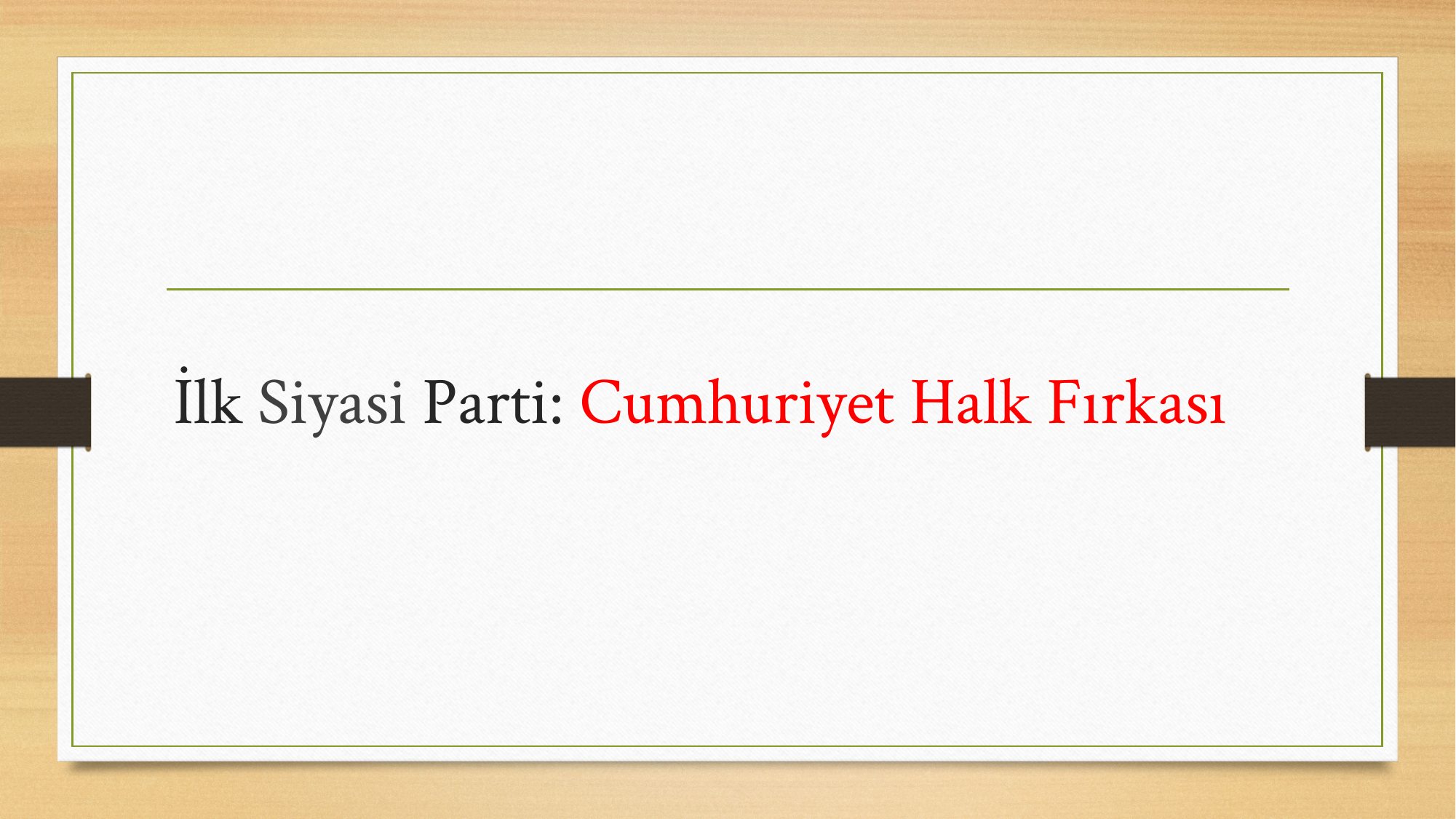

# İlk Siyasi Parti: Cumhuriyet Halk Fırkası